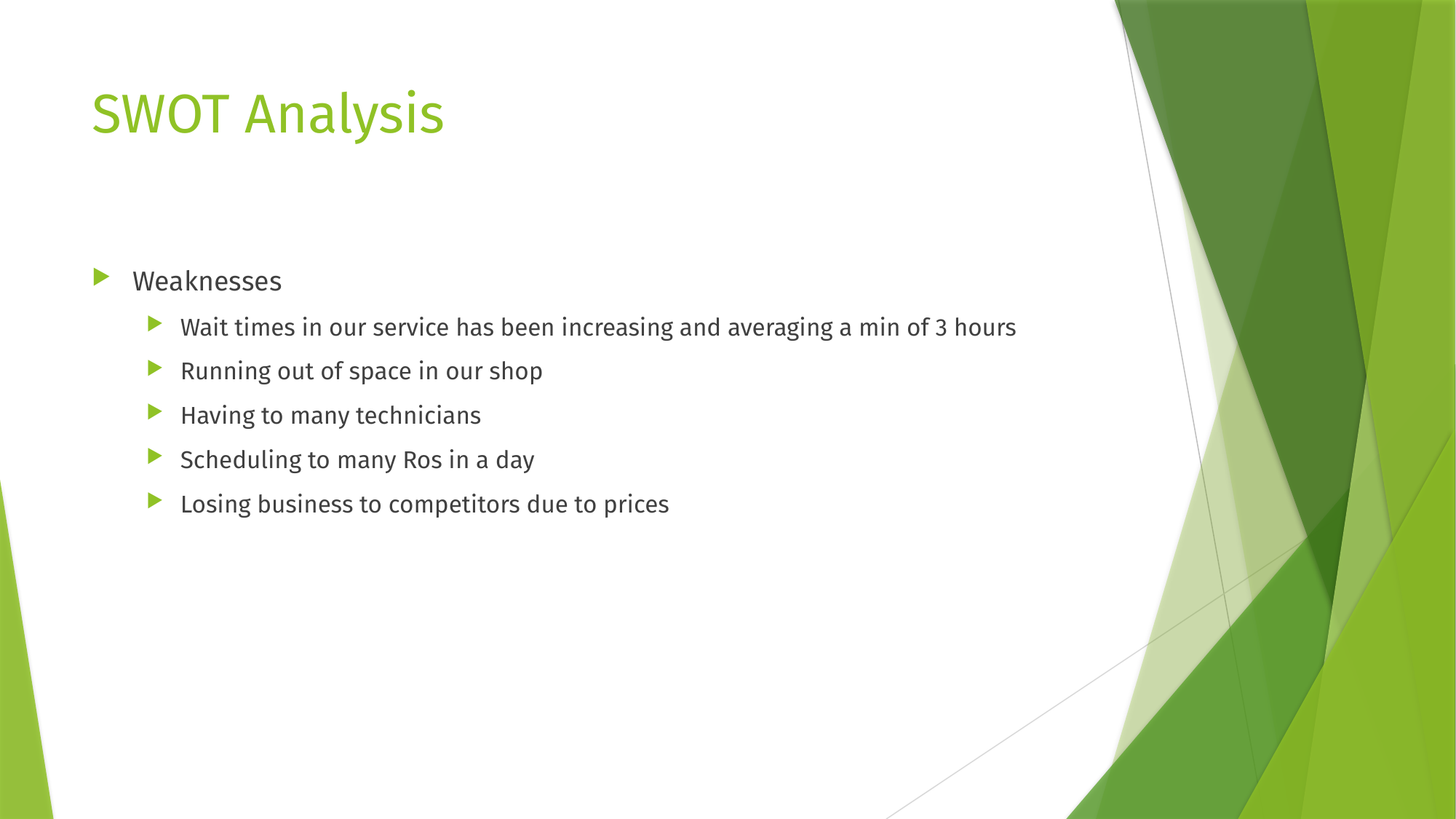

# SWOT Analysis
Weaknesses
Wait times in our service has been increasing and averaging a min of 3 hours
Running out of space in our shop
Having to many technicians
Scheduling to many Ros in a day
Losing business to competitors due to prices